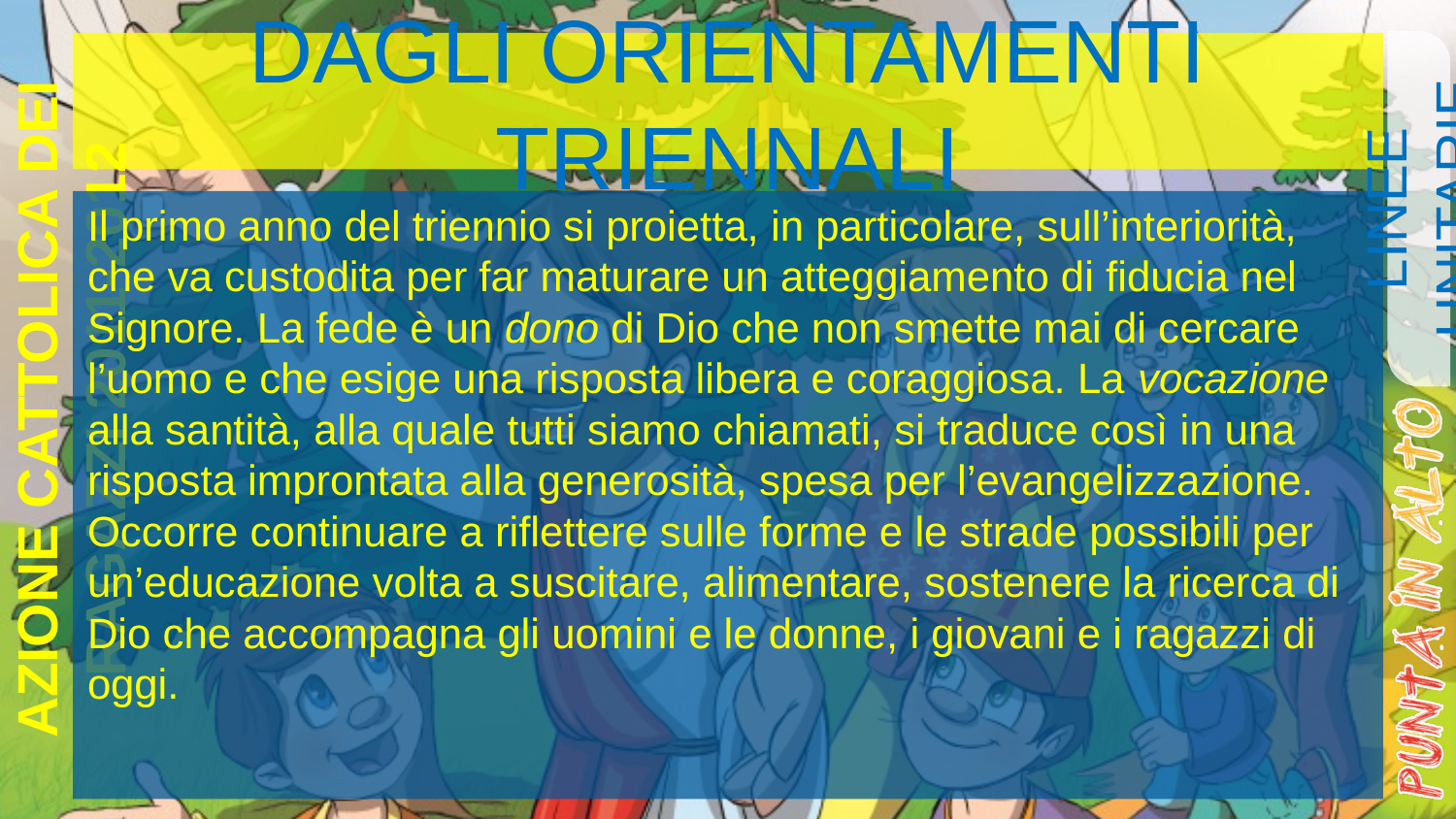

# DAGLI ORIENTAMENTI TRIENNALI
LINEE UNITARIE
Il primo anno del triennio si proietta, in particolare, sull’interiorità, che va custodita per far maturare un atteggiamento di fiducia nel Signore. La fede è un dono di Dio che non smette mai di cercare l’uomo e che esige una risposta libera e coraggiosa. La vocazione alla santità, alla quale tutti siamo chiamati, si traduce così in una risposta improntata alla generosità, spesa per l’evangelizzazione. Occorre continuare a riflettere sulle forme e le strade possibili per un’educazione volta a suscitare, alimentare, sostenere la ricerca di Dio che accompagna gli uomini e le donne, i giovani e i ragazzi di oggi.